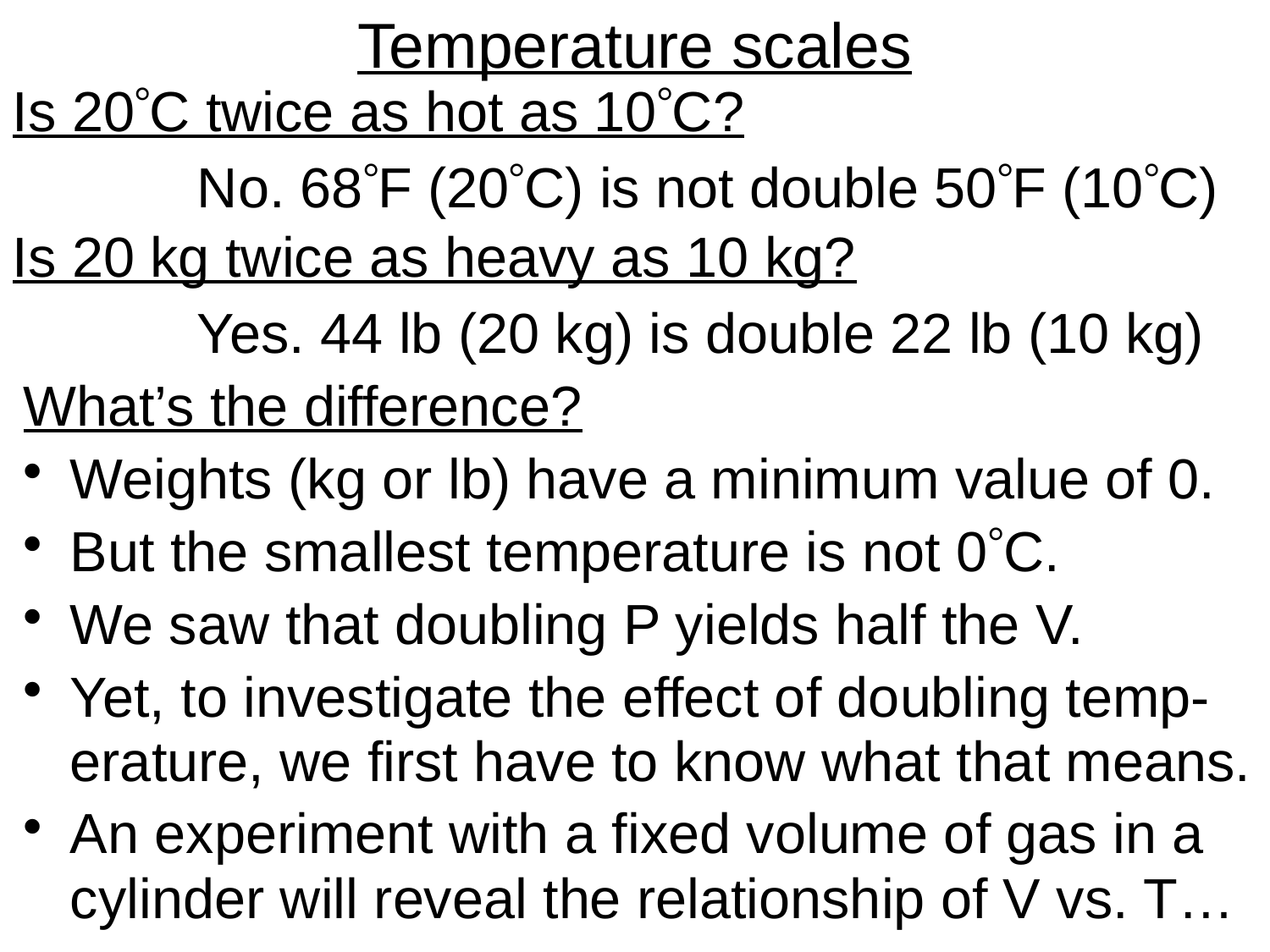

# Temperature scales
Is 20°C twice as hot as 10°C?

Is 20 kg twice as heavy as 10 kg?

		No. 68°F (20°C) is not double 50°F (10°C)

		Yes. 44 lb (20 kg) is double 22 lb (10 kg)
What’s the difference?
Weights (kg or lb) have a minimum value of 0.
But the smallest temperature is not 0°C.
We saw that doubling P yields half the V.
Yet, to investigate the effect of doubling temp-erature, we first have to know what that means.
An experiment with a fixed volume of gas in a cylinder will reveal the relationship of V vs. T…